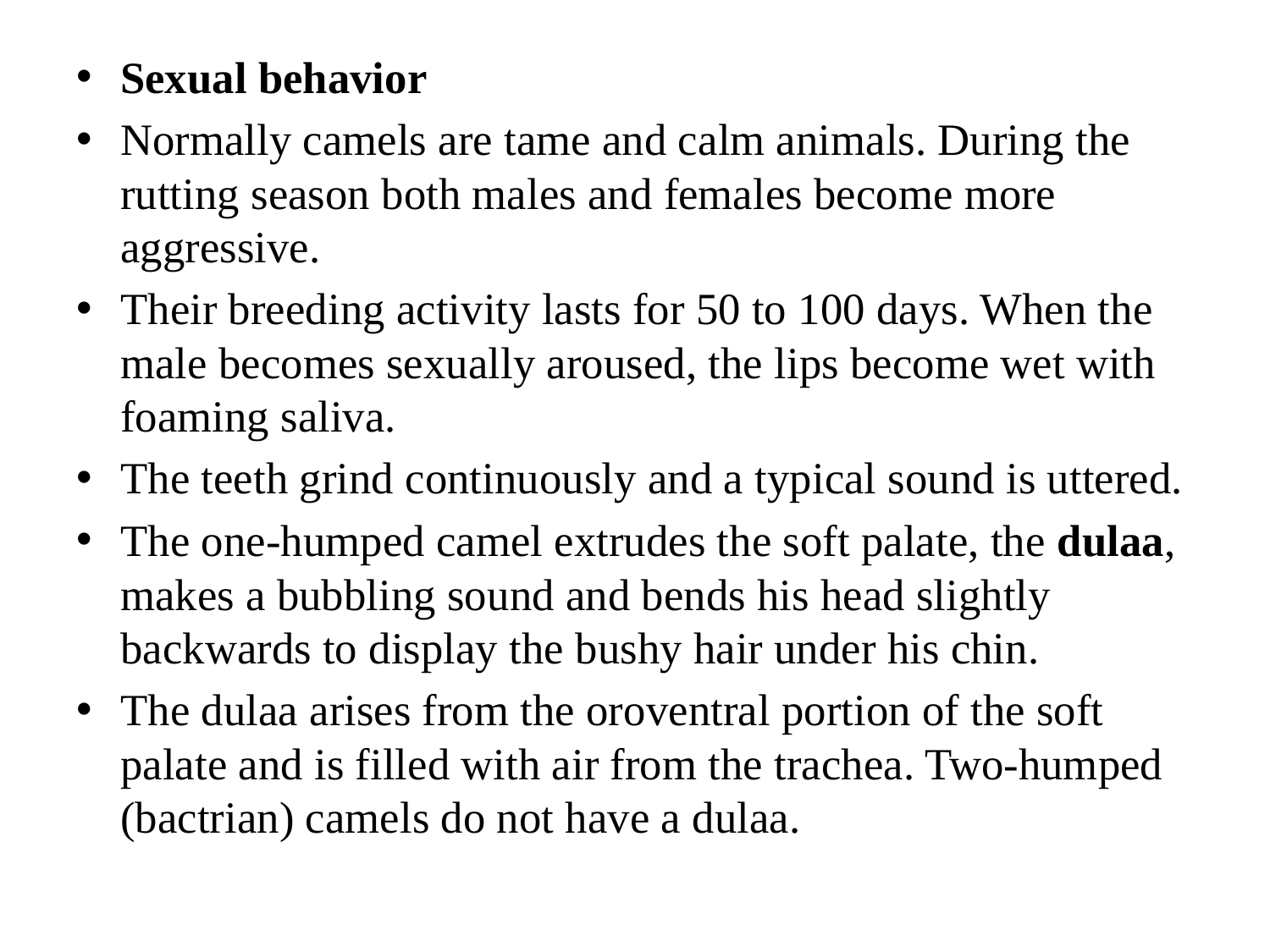

Sexual behavior
Normally camels are tame and calm animals. During the rutting season both males and females become more aggressive.
Their breeding activity lasts for 50 to 100 days. When the male becomes sexually aroused, the lips become wet with foaming saliva.
The teeth grind continuously and a typical sound is uttered.
The one-humped camel extrudes the soft palate, the dulaa, makes a bubbling sound and bends his head slightly backwards to display the bushy hair under his chin.
The dulaa arises from the oroventral portion of the soft palate and is filled with air from the trachea. Two-humped (bactrian) camels do not have a dulaa.